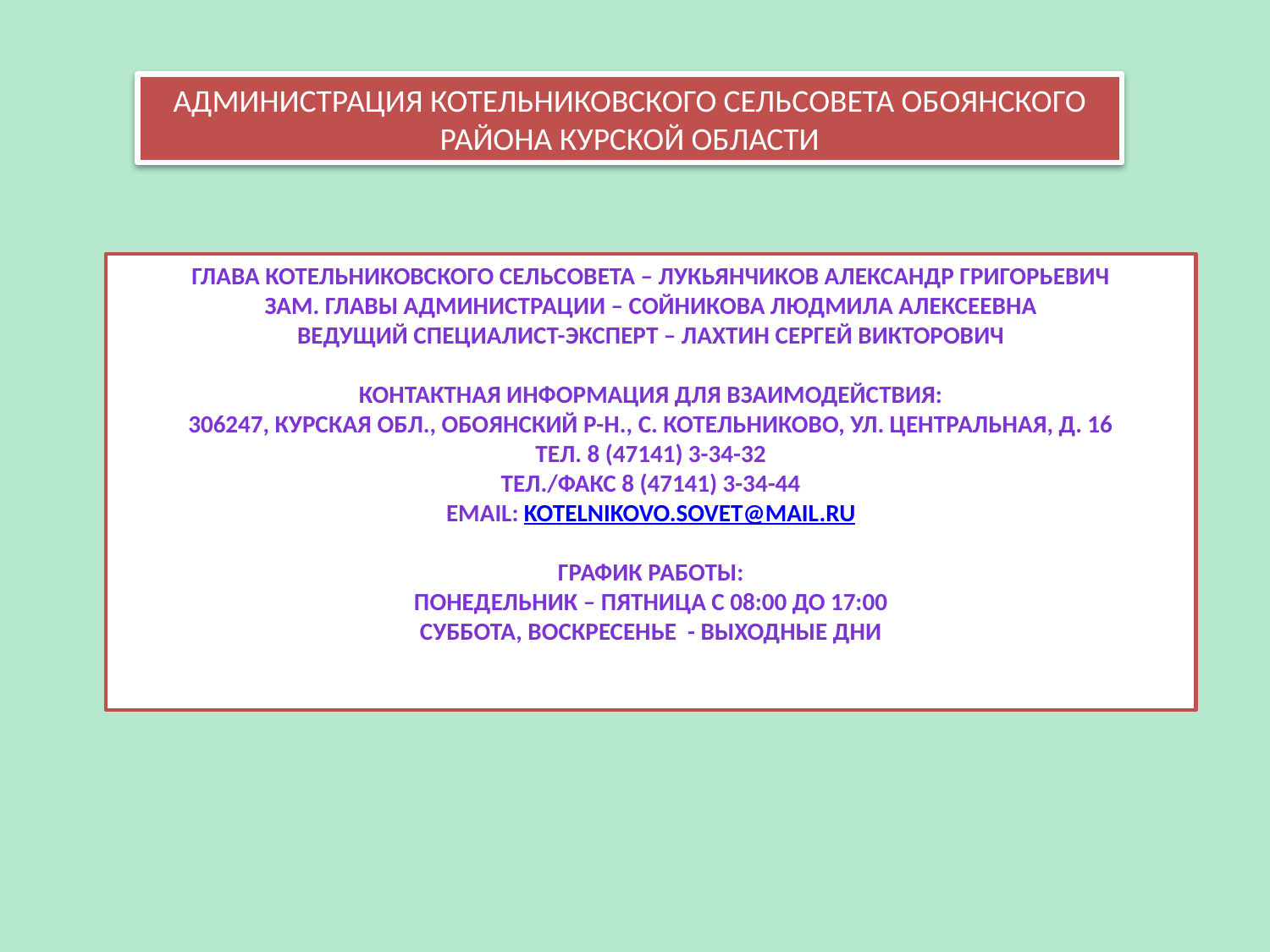

АДМИНИСТРАЦИЯ КОТЕЛЬНИКОВСКОГО СЕЛЬСОВЕТА ОБОЯНСКОГО РАЙОНА КУРСКОЙ ОБЛАСТИ
Глава Котельниковского сельсовета – Лукьянчиков Александр Григорьевич
Зам. главы администрации – Сойникова Людмила Алексеевна
Ведущий специалист-эксперт – Лахтин Сергей Викторович

Контактная информация для взаимодействия:
306247, Курская обл., Обоянский р-н., с. Котельниково, ул. Центральная, д. 16
Тел. 8 (47141) 3-34-32
Тел./факс 8 (47141) 3-34-44
Email: kotelnikovo.sovet@mail.ru

График работы:
Понедельник – пятница с 08:00 до 17:00
Суббота, воскресенье  - выходные дни